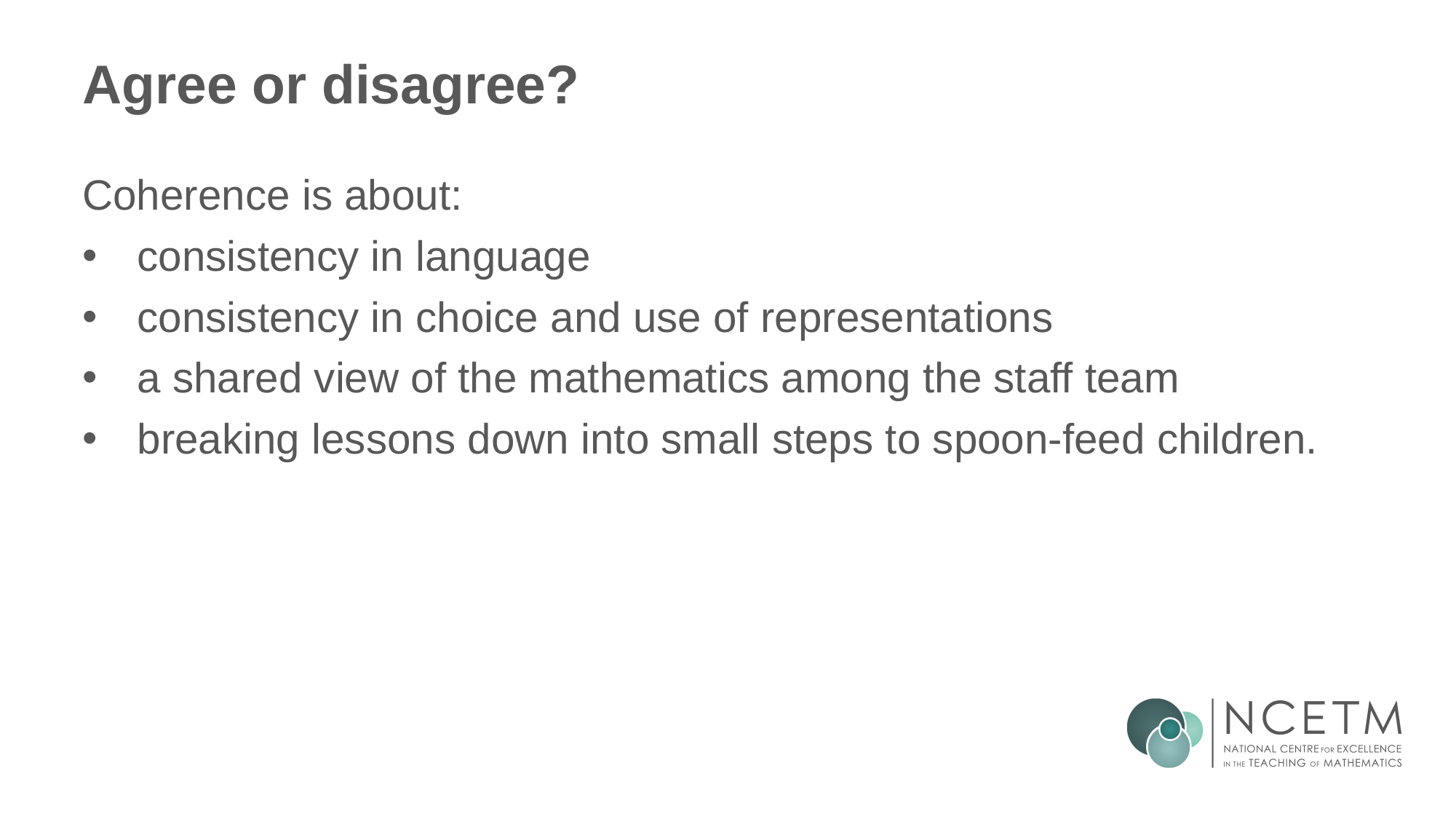

# Agree or disagree?
Coherence is about:
consistency in language
consistency in choice and use of representations
a shared view of the mathematics among the staff team
breaking lessons down into small steps to spoon-feed children.